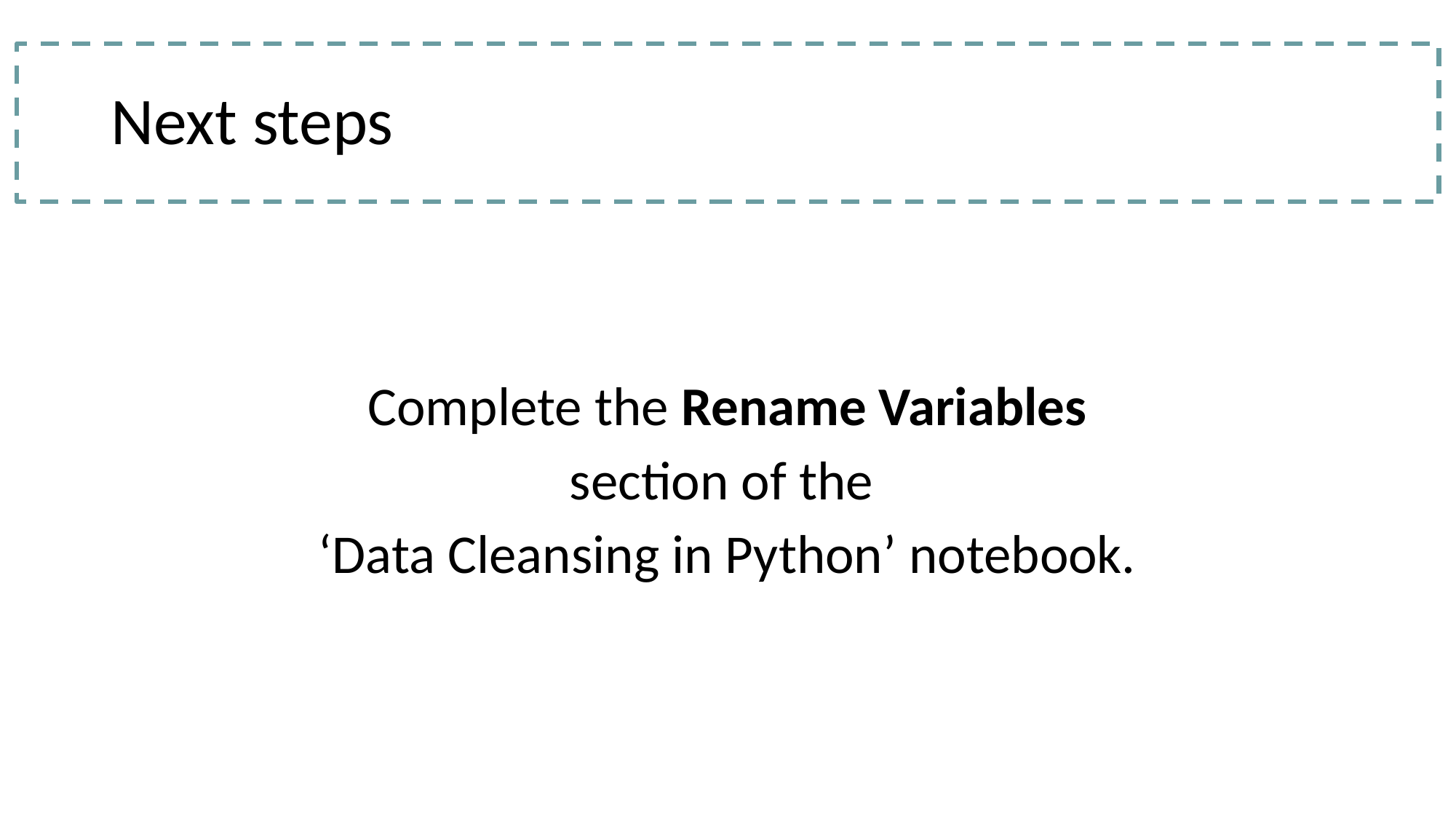

# Next steps

Complete the Rename Variables
section of the
‘Data Cleansing in Python’ notebook.